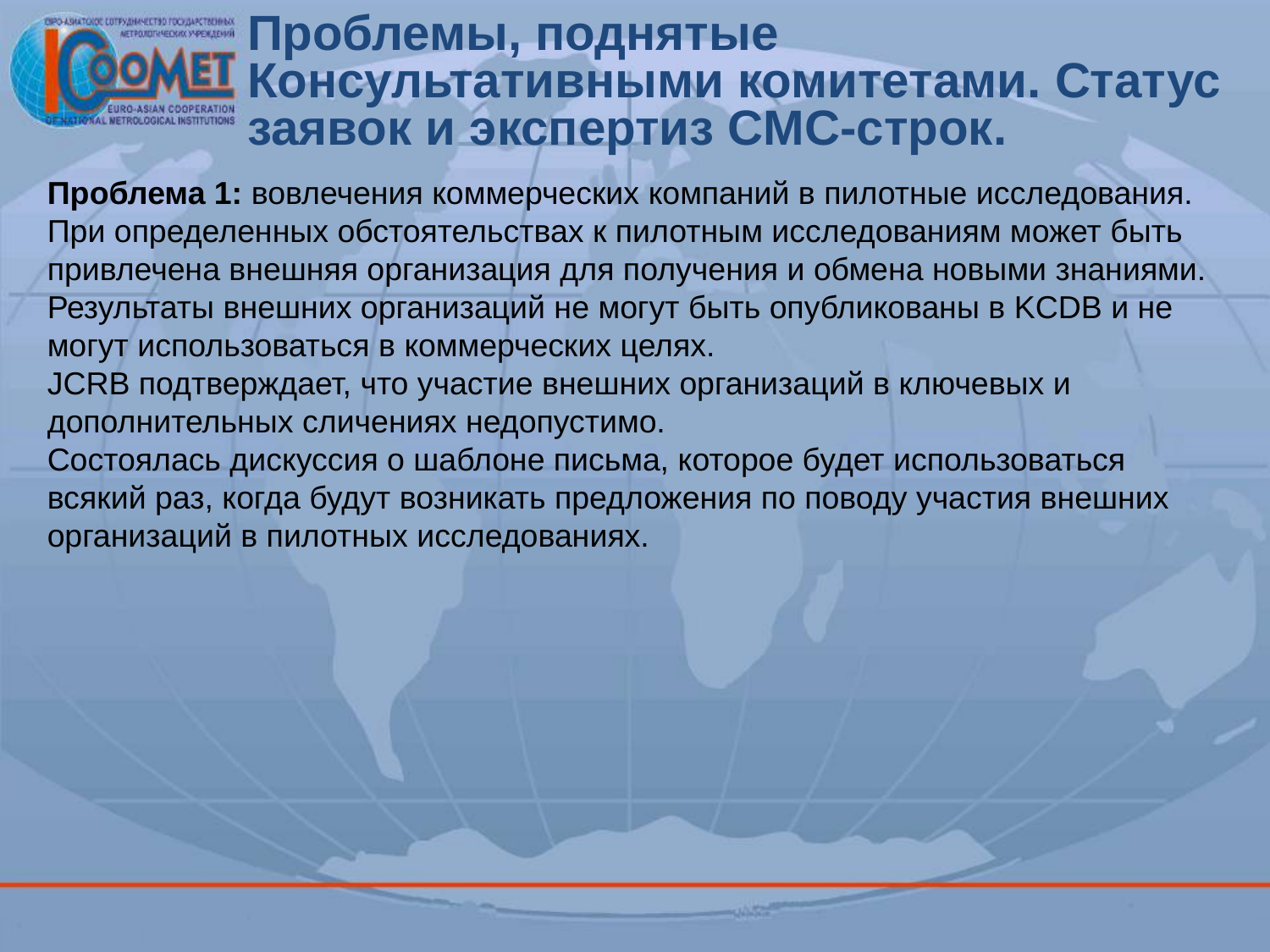

Проблемы, поднятые Консультативными комитетами. Статус заявок и экспертиз CMC-строк.
Проблема 1: вовлечения коммерческих компаний в пилотные исследования.
При определенных обстоятельствах к пилотным исследованиям может быть привлечена внешняя организация для получения и обмена новыми знаниями. Результаты внешних организаций не могут быть опубликованы в KCDB и не могут использоваться в коммерческих целях.
JCRB подтверждает, что участие внешних организаций в ключевых и дополнительных сличениях недопустимо.
Состоялась дискуссия о шаблоне письма, которое будет использоваться всякий раз, когда будут возникать предложения по поводу участия внешних организаций в пилотных исследованиях.